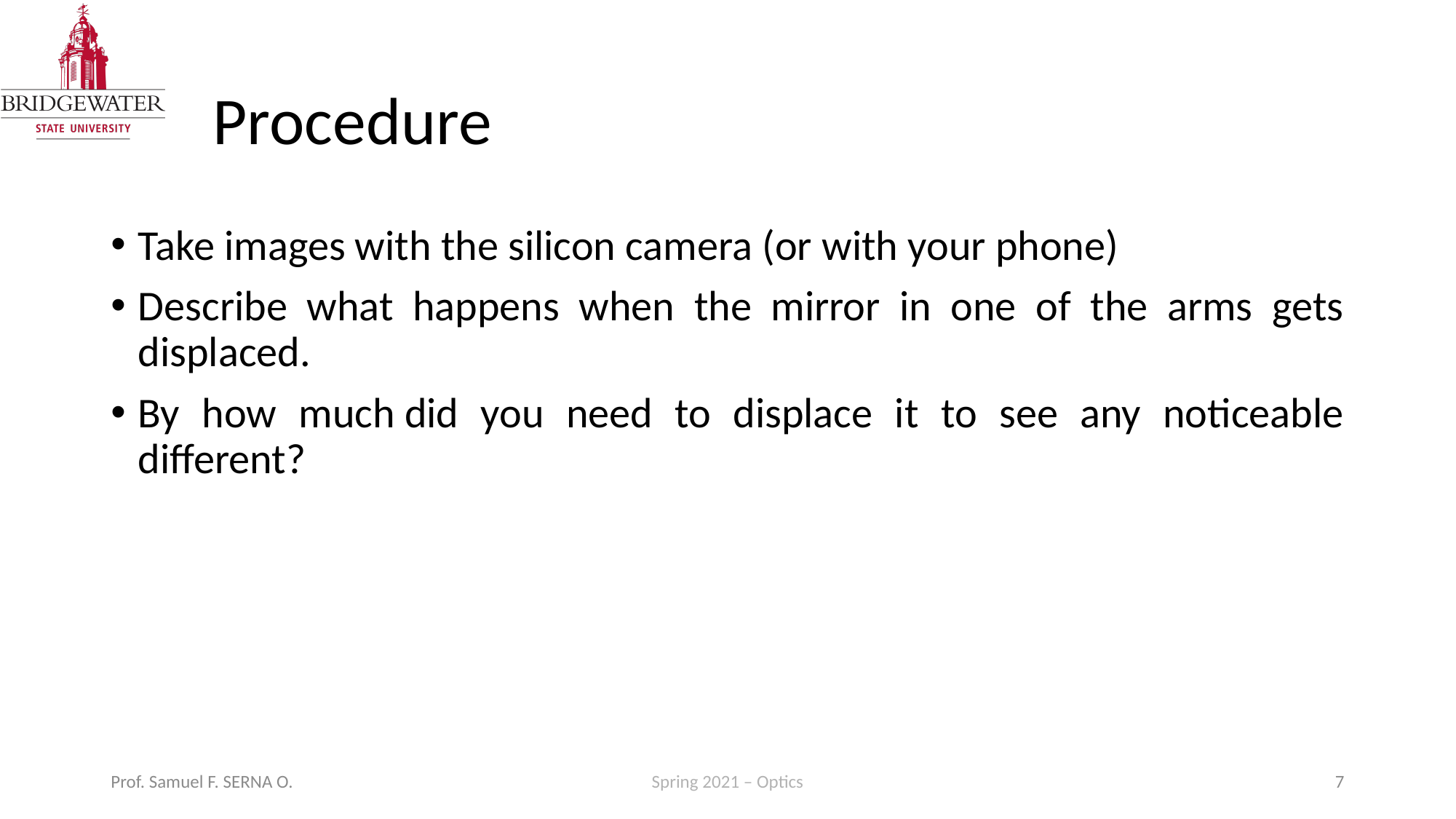

# Procedure
Take images with the silicon camera (or with your phone)
Describe what happens when the mirror in one of the arms gets displaced.
By how much did you need to displace it to see any noticeable different?
Prof. Samuel F. SERNA O.
Spring 2021 – Optics
7